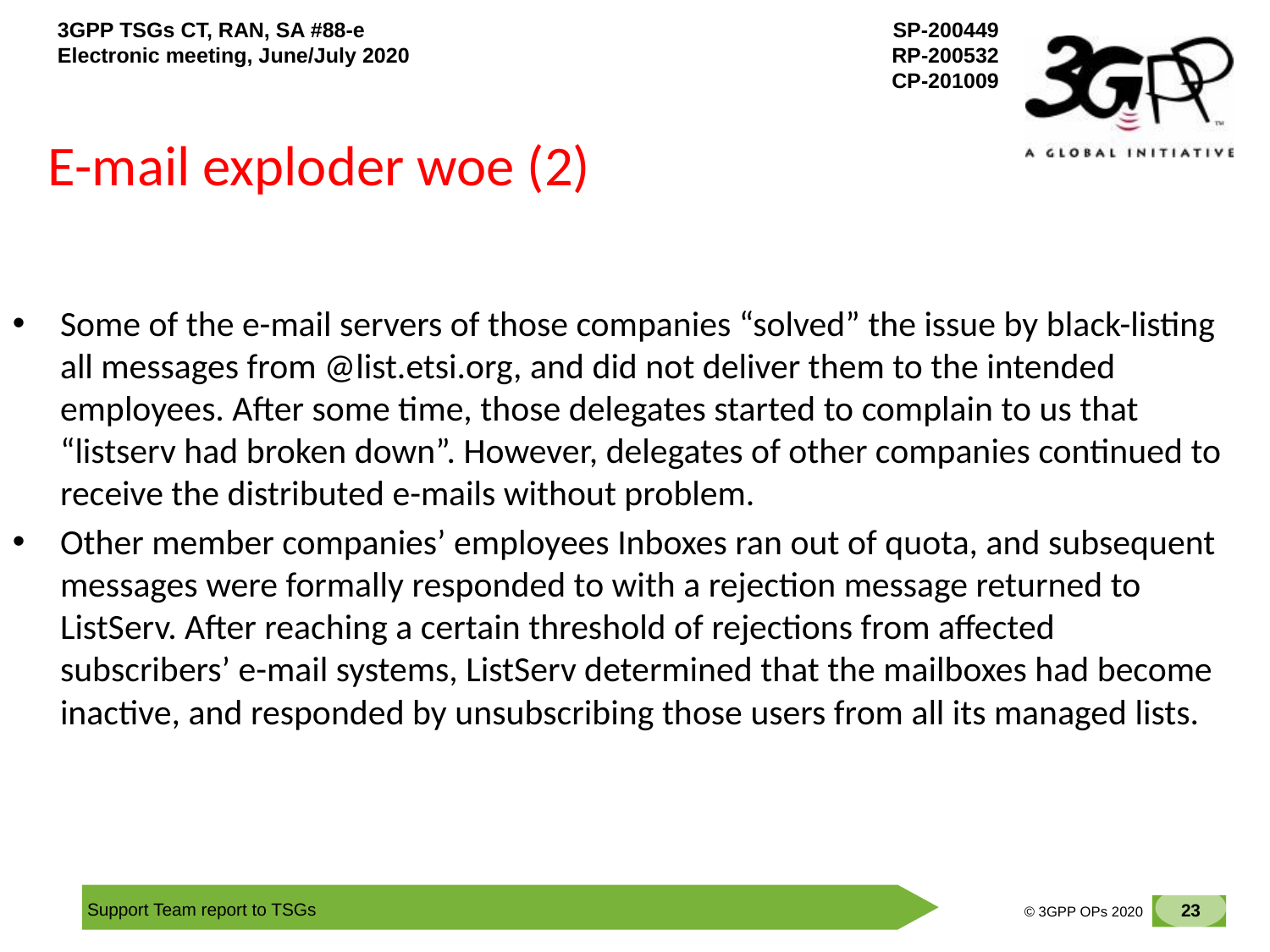

# E-mail exploder woe (2)

Some of the e-mail servers of those companies “solved” the issue by black-listing all messages from @list.etsi.org, and did not deliver them to the intended employees. After some time, those delegates started to complain to us that “listserv had broken down”. However, delegates of other companies continued to receive the distributed e-mails without problem.
Other member companies’ employees Inboxes ran out of quota, and subsequent messages were formally responded to with a rejection message returned to ListServ. After reaching a certain threshold of rejections from affected subscribers’ e-mail systems, ListServ determined that the mailboxes had become inactive, and responded by unsubscribing those users from all its managed lists.

23